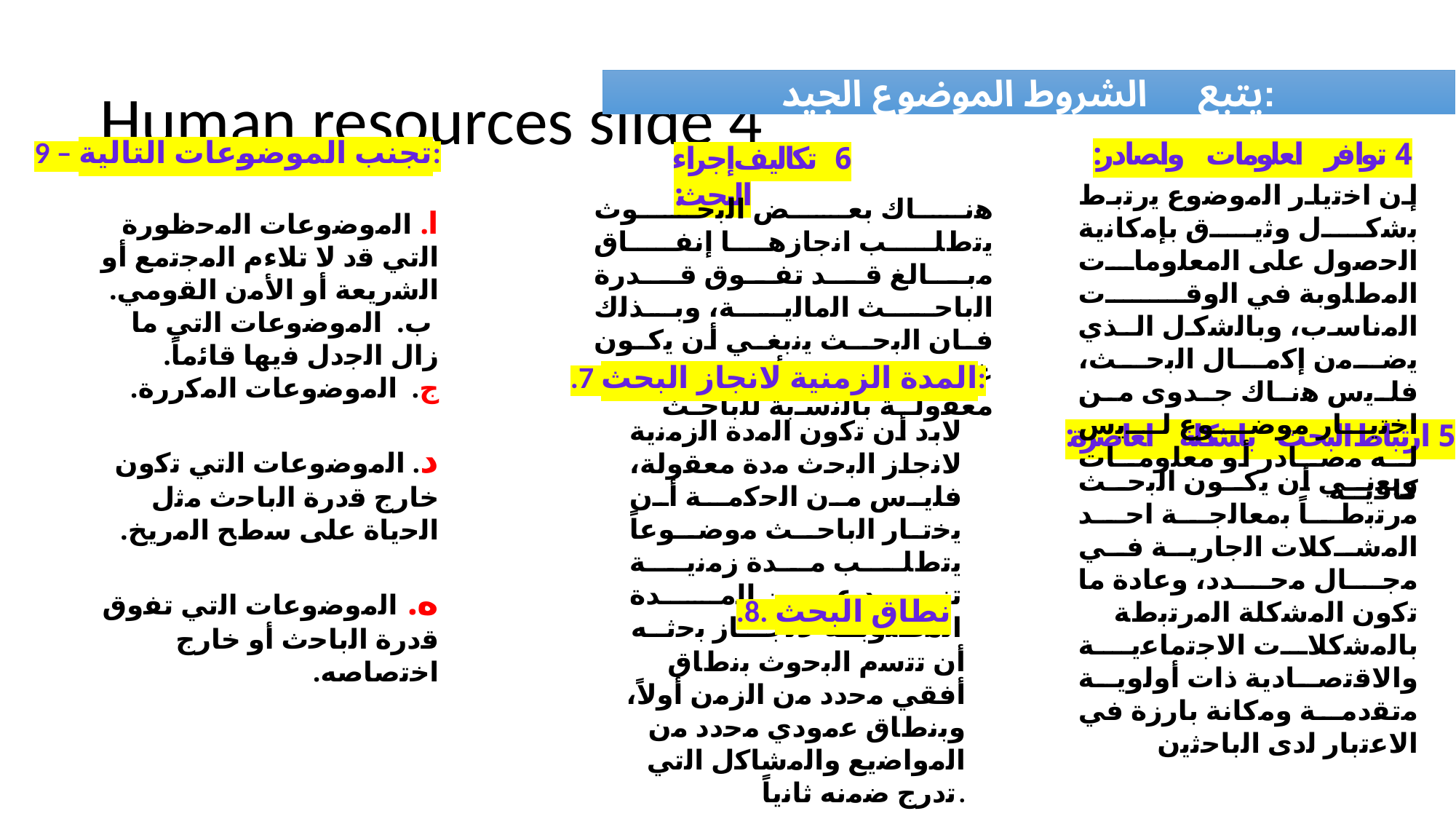

# Human resources slide 4
يتبع     الشروط الموضوع الجيد:
9 – تجنب الموضوعات التالية:
4 ﺗﻮﺍﻓﺮ ﺍﳌﻌﻠﻮﻣﺎﺕ ﻭﺍﳌﺼﺎﺩﺭ:
6. ﺗﻜﺎﻟﻴﻒ ﺇﺟﺮﺍء ﺍﻟﺒﺤﺚ:
إن اﺧﺗﯾﺎر اﻟﻣوﺿوع ﯾرﺗﺑط ﺑﺷﻛل وﺛﯾق ﺑﺈﻣﻛﺎﻧﯾﺔ اﻟﺣﺻول ﻋﻠﻰ اﻟﻣﻌﻠوﻣﺎت اﻟﻣطﻠوﺑﺔ ﻓﻲ اﻟوﻗت اﻟﻣﻧﺎﺳب، وﺑﺎﻟﺷﻛل اﻟـذي ﯾﺿـﻣن إﻛﻣـﺎل اﻟﺑﺣـث، ﻓﻠـﯾس ﻫﻧـﺎك ﺟـدوى ﻣـن اﺧﺗﯾـﺎر ﻣوﺿــوع ﻟــﯾس ﻟــﻪ ﻣﺻــﺎدر أو ﻣﻌﻠوﻣــﺎت ﻛﺎﻓﯾــﺔ
ﻫﻧــﺎك ﺑﻌـــض اﻟﺑﺣـــوث ﯾﺗطﻠـــب اﻧﺟﺎزﻫــﺎ إﻧﻔـــﺎق ﻣﺑـــﺎﻟﻎ ﻗـــد ﺗﻔــوق ﻗـــدرة اﻟﺑﺎﺣـــث اﻟﻣﺎﻟﯾـــﺔ، وﺑـذﻟك ﻓـﺎن اﻟﺑﺣــث ﯾﻧﺑﻐـﻲ أن ﯾﻛـون ﻏﯾــر ﻣﻛﻠـف أو ذا ﺗﻛﻠﻔـﺔ ﻣﻌﻘوﻟــﺔ ﺑﺎﻟﻧﺳـﺑﺔ ﻟﻠﺑﺎﺣـث
ا. اﻟﻣوﺿوﻋﺎت اﻟﻣﺣظورة اﻟﺗﻲ ﻗد ﻻ ﺗﻼءم اﻟﻣﺟﺗﻣﻊ أو اﻟﺷرﯾﻌﺔ أو اﻷﻣن اﻟﻘوﻣﻲ.
 ب.  اﻟﻣوﺿوﻋﺎت اﻟﺗﻲ ﻣﺎ زال اﻟﺟدل ﻓﯾﻬﺎ ﻗﺎﺋﻣﺎً.
ج.  اﻟﻣوﺿوﻋﺎت اﻟﻣﻛررة.

د. اﻟﻣوﺿوﻋﺎت اﻟﺗﻲ ﺗﻛون ﺧﺎرج ﻗدرة اﻟﺑﺎﺣث ﻣﺛل اﻟﺣﯾﺎة ﻋﻠﻰ ﺳطﺢ اﻟﻣرﯾﺦ.

ه. اﻟﻣوﺿوﻋﺎت اﻟﺗﻲ ﺗﻔوق ﻗدرة اﻟﺑﺎﺣث أو ﺧﺎرج اﺧﺗﺻﺎﺻﻪ.
.7 المدة الزمنية لانجاز البحث:

ﻻﺑد أن ﺗﻛون اﻟﻣدة اﻟزﻣﻧﯾﺔ ﻻﻧﺟﺎز اﻟﺑﺣث ﻣدة ﻣﻌﻘوﻟﺔ، ﻓﻠﯾس ﻣن اﻟﺣﻛﻣـﺔ أن ﯾﺧﺗـﺎر اﻟﺑﺎﺣــث ﻣوﺿــوﻋﺎً ﯾﺗطﻠـــب ﻣــدة زﻣﻧﯾـــﺔ ﺗزﯾــد ﻋــن اﻟﻣـــدة اﻟﻣطﻠوﺑــﺔ ﻻﻧﺟـــﺎز ﺑﺣﺛــﻪ
5 ﺍﺭﺗﺒﺎﻁ ﺍﻟﺒﺤﺚ ﺑﺎﳌﺸﻜﻠﺔ ﺍﳌﻌﺎﺻﺮﺓ:
وﯾﻌﻧــﻲ أن ﯾﻛــون اﻟﺑﺣــث ﻣرﺗﺑطــﺎً ﺑﻣﻌﺎﻟﺟــﺔ اﺣــد اﻟﻣﺷــﻛﻼت اﻟﺟﺎرﯾــﺔ ﻓــﻲ ﻣﺟــﺎل ﻣﺣــدد، وﻋﺎدة ﻣﺎ ﺗﻛون اﻟﻣﺷﻛﻠﺔ اﻟﻣرﺗﺑطﺔ ﺑﺎﻟﻣﺷﻛﻼت اﻻﺟﺗﻣﺎﻋﯾـﺔ واﻻﻗﺗﺻـﺎدﯾﺔ ذات أوﻟوﯾـﺔ ﻣﺗﻘدﻣـﺔ وﻣﻛﺎﻧﺔ ﺑﺎرزة ﻓﻲ اﻻﻋﺗﺑﺎر ﻟدى اﻟﺑﺎﺣﺛﯾن
.8. نطاق البحث
أن ﺗﺗﺳم اﻟﺑﺣوث ﺑﻧطﺎق أﻓﻘﻲ ﻣﺣدد ﻣن اﻟزﻣن أوﻻً، وﺑﻧطﺎق ﻋﻣودي ﻣﺣدد ﻣن اﻟﻣواﺿﯾﻊ واﻟﻣﺷﺎﻛل اﻟﺗﻲ ﺗدرج ﺿﻣﻧﻪ ﺛﺎﻧﯾﺎً.